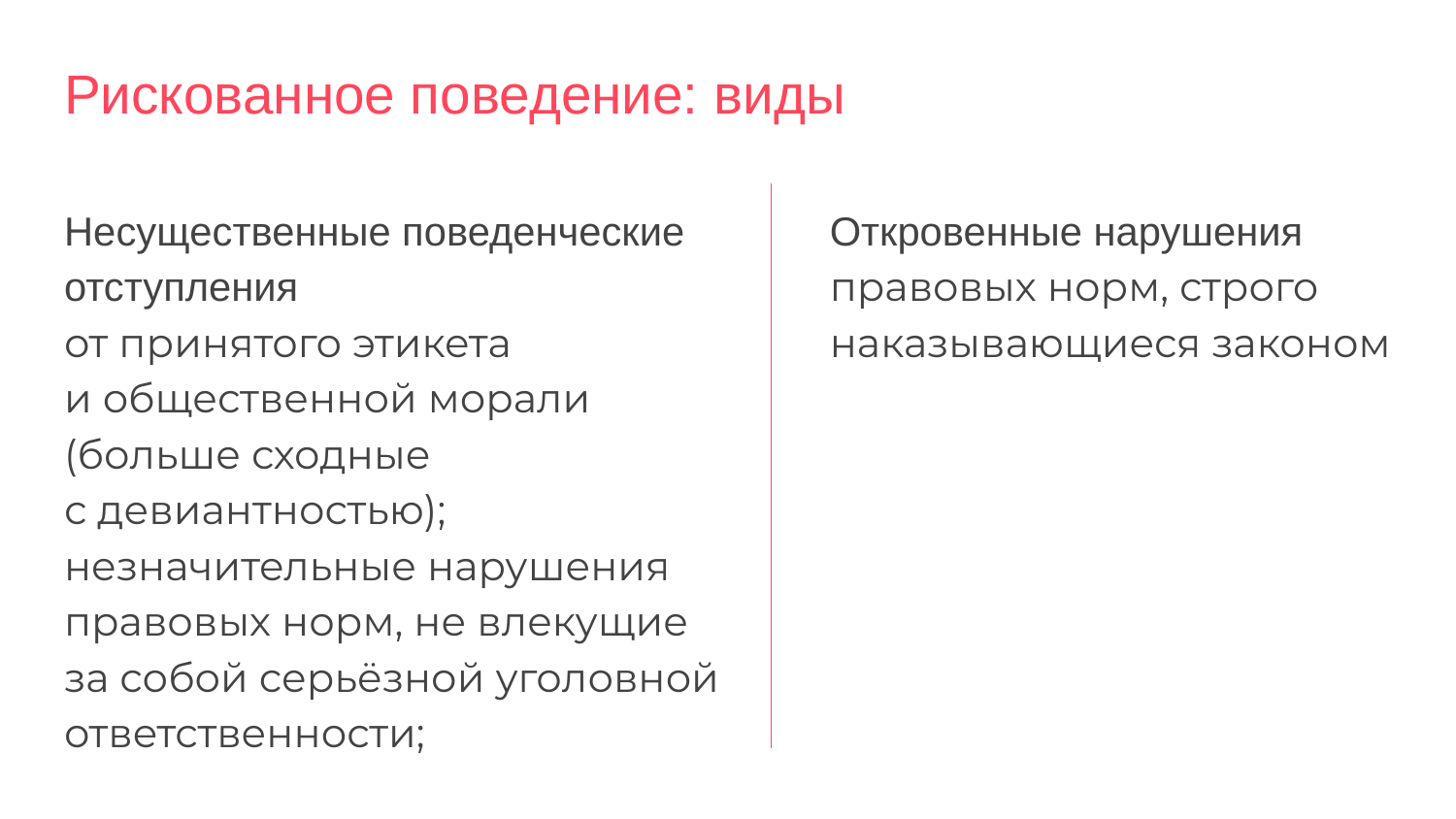

# Рискованное поведение: виды
Несущественные поведенческие отступления
от принятого этикета
и общественной морали (больше сходные
с девиантностью); незначительные нарушения правовых норм, не влекущие
за собой серьёзной уголовной ответственности;
Откровенные нарушения правовых норм, строго наказывающиеся законом